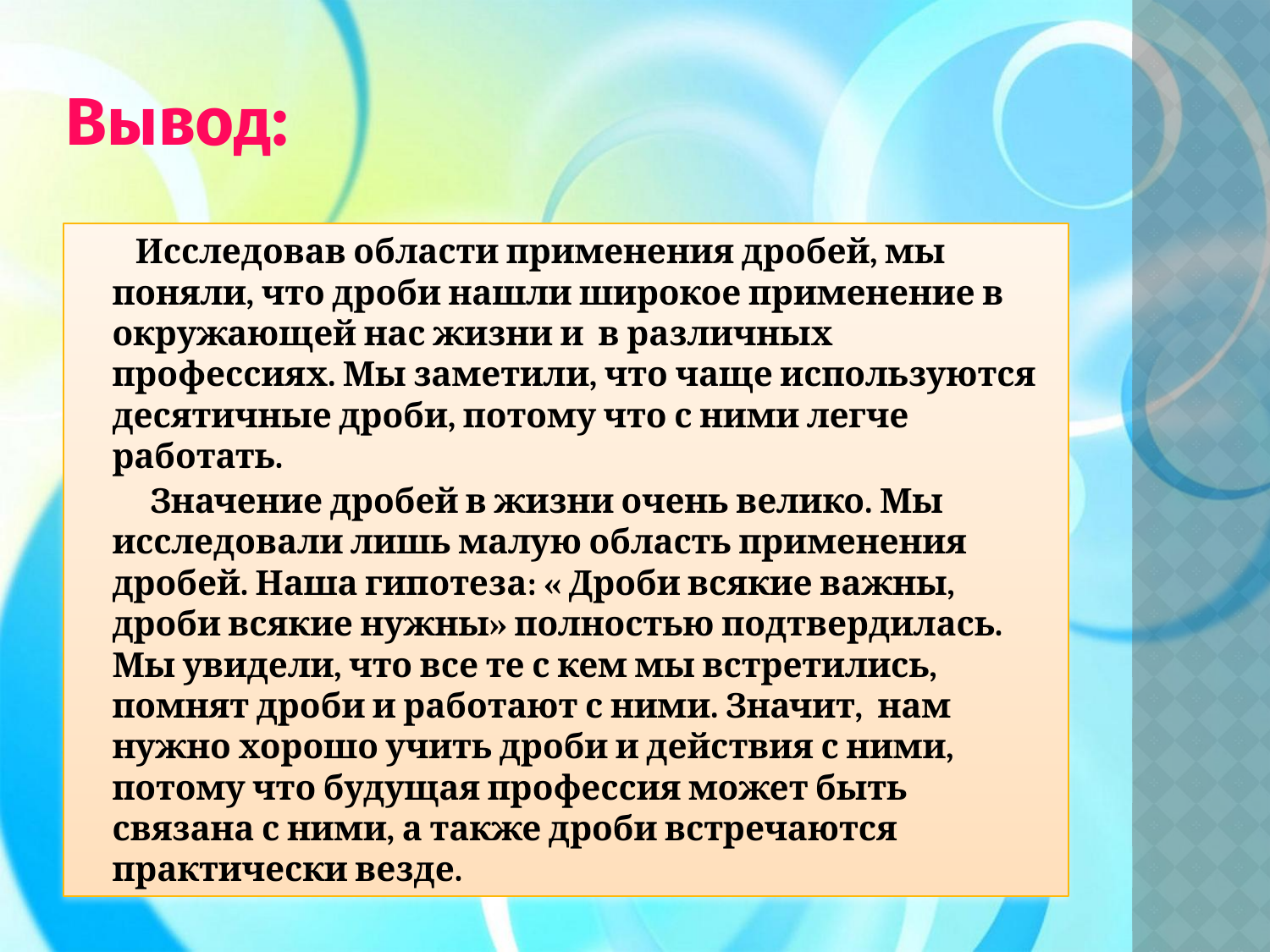

# Вывод:
	     Исследовав области применения дробей, мы поняли, что дроби нашли широкое применение в окружающей нас жизни и  в различных профессиях. Мы заметили, что чаще используются десятичные дроби, потому что с ними легче работать.
          Значение дробей в жизни очень велико. Мы исследовали лишь малую область применения дробей. Наша гипотеза: « Дроби всякие важны, дроби всякие нужны» полностью подтвердилась. Мы увидели, что все те с кем мы встретились, помнят дроби и работают с ними. Значит,  нам нужно хорошо учить дроби и действия с ними, потому что будущая профессия может быть связана с ними, а также дроби встречаются практически везде.